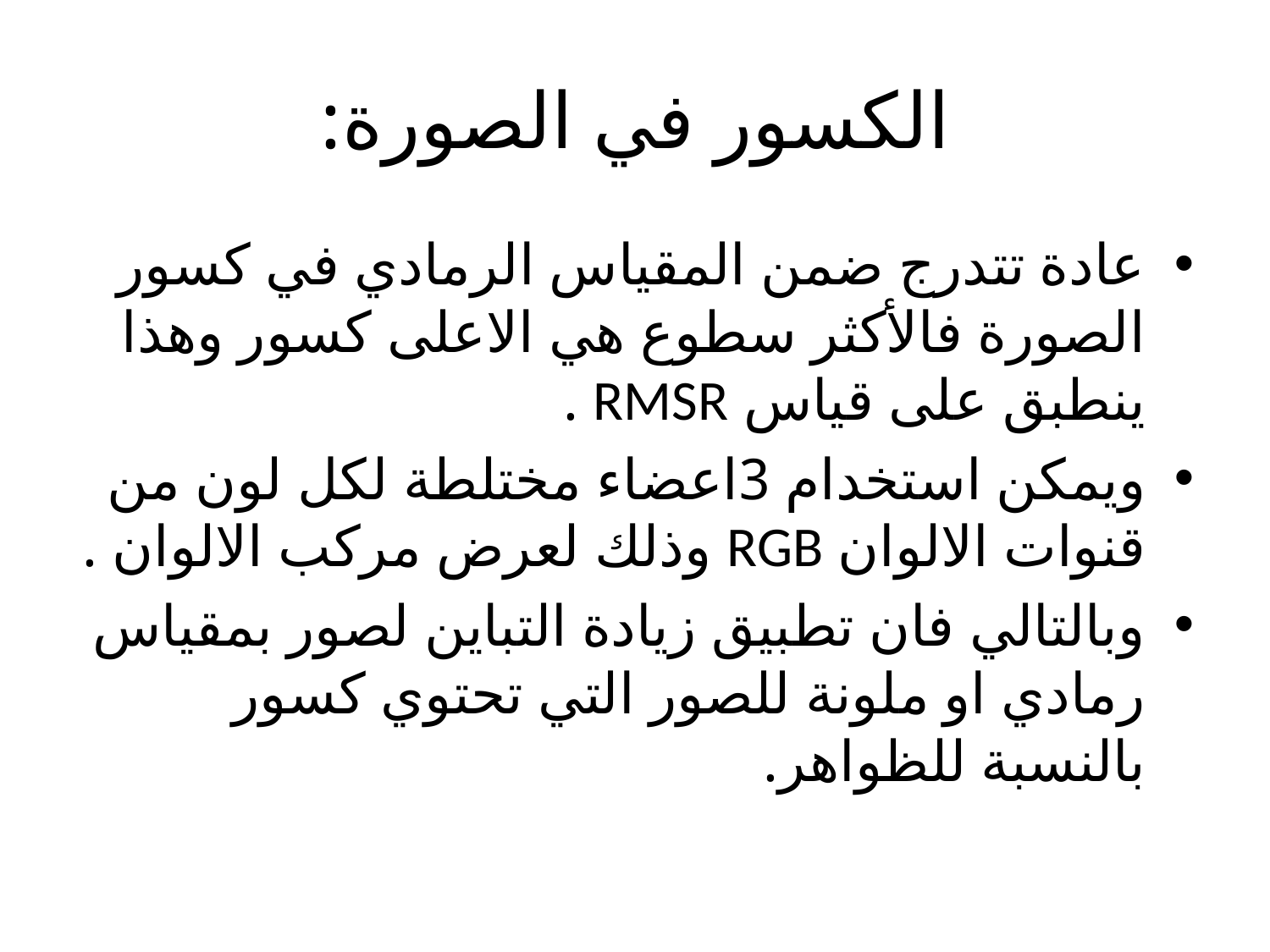

# الكسور في الصورة:
عادة تتدرج ضمن المقياس الرمادي في كسور الصورة فالأكثر سطوع هي الاعلى كسور وهذا ينطبق على قياس RMSR .
ويمكن استخدام 3اعضاء مختلطة لكل لون من قنوات الالوان RGB وذلك لعرض مركب الالوان .
وبالتالي فان تطبيق زيادة التباين لصور بمقياس رمادي او ملونة للصور التي تحتوي كسور بالنسبة للظواهر.